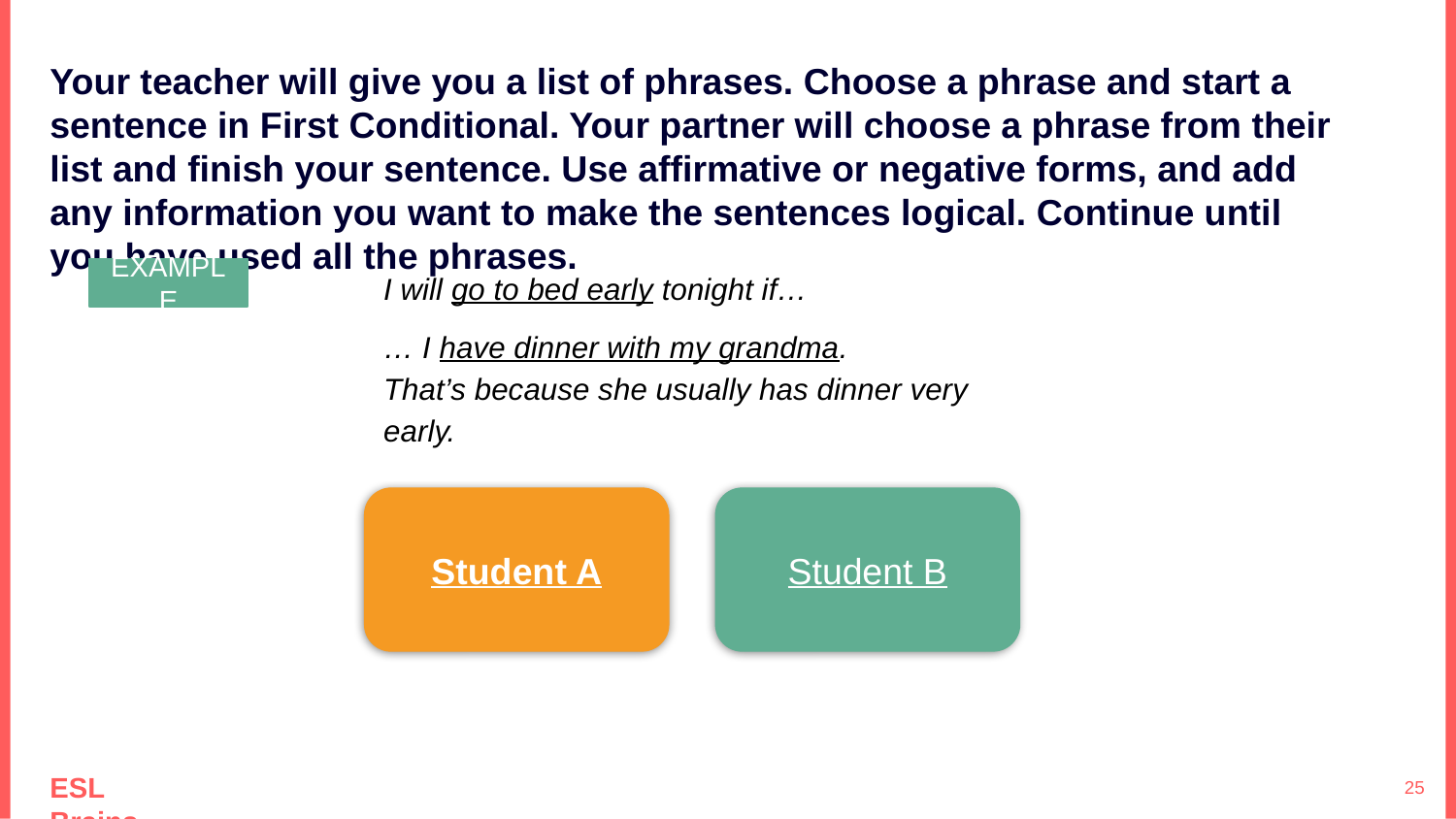

Your teacher will give you a list of phrases. Choose a phrase and start a sentence in First Conditional. Your partner will choose a phrase from their list and finish your sentence. Use affirmative or negative forms, and add any information you want to make the sentences logical. Continue until you have used all the phrases.
I will go to bed early tonight if…
… I have dinner with my grandma.
That’s because she usually has dinner very early.
EXAMPLE
Student A
Student B
25